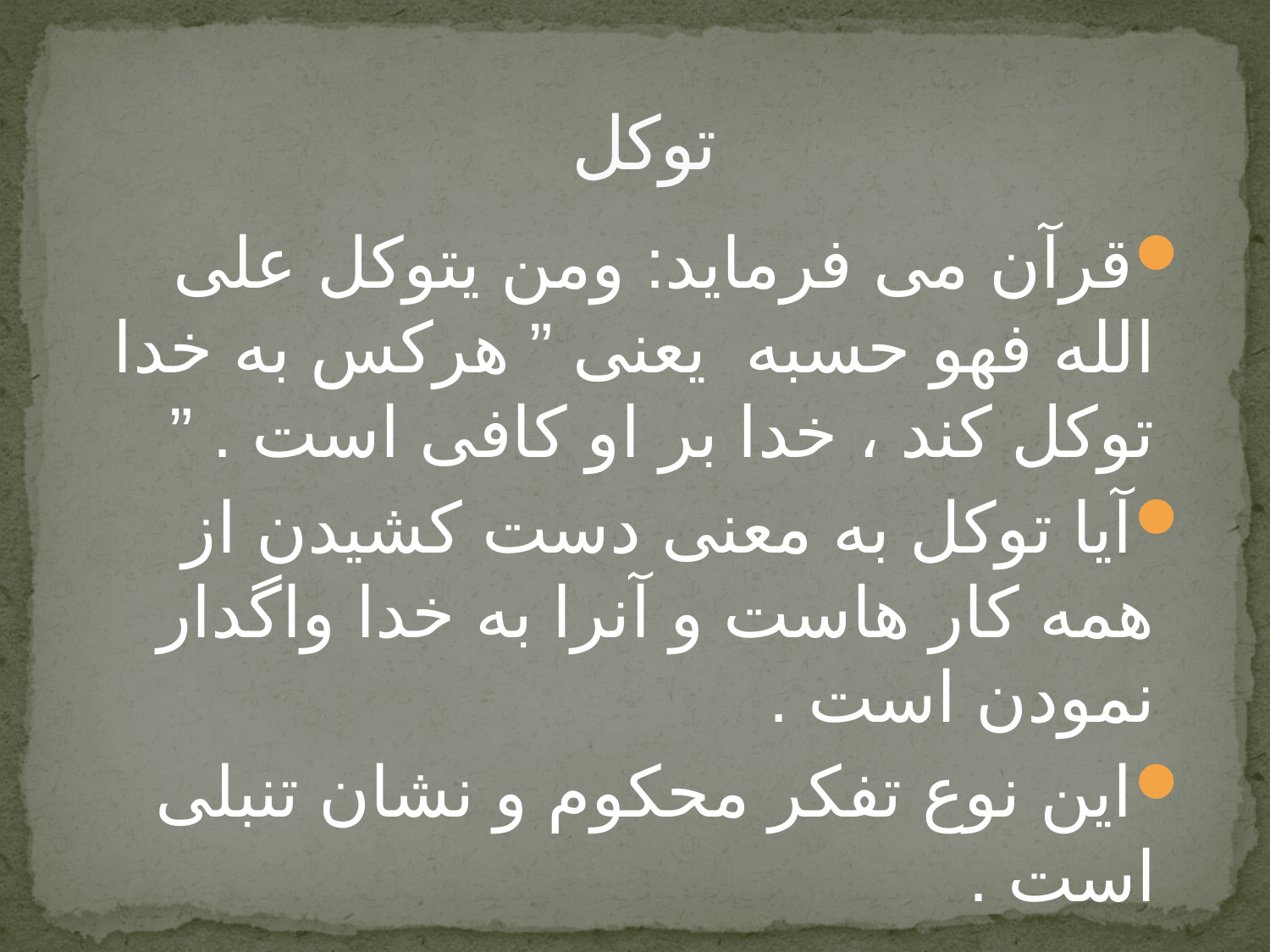

# توکل
قرآن می فرماید: ومن یتوکل علی الله فهو حسبه  یعنی ” هرکس به خدا توکل کند ، خدا بر او کافی است . ”
آیا توکل به معنی دست کشیدن از همه کار هاست و آنرا به خدا واگدار نمودن است .
این نوع تفکر محکوم و نشان تنبلی است .